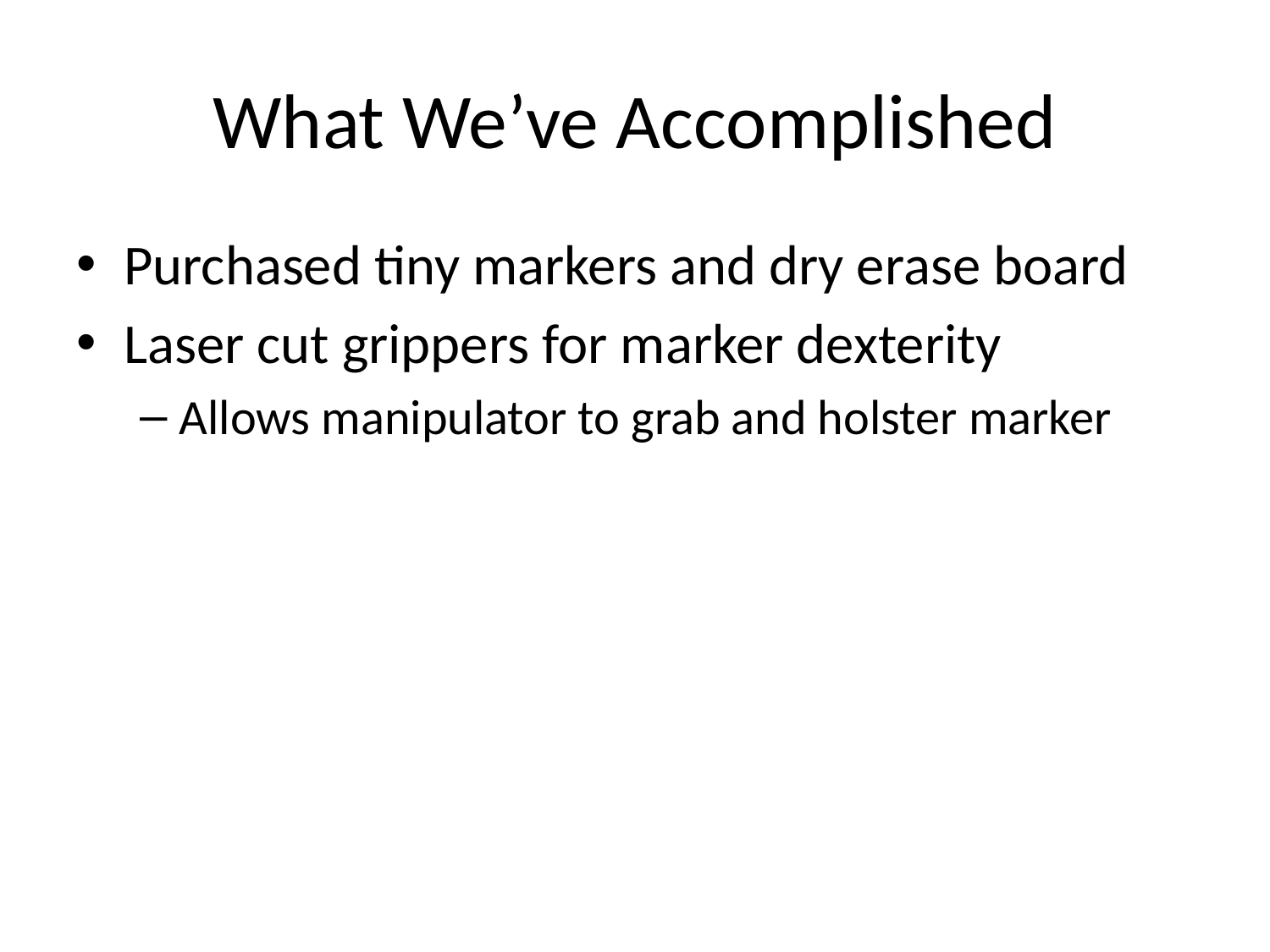

# What We’ve Accomplished
Purchased tiny markers and dry erase board
Laser cut grippers for marker dexterity
Allows manipulator to grab and holster marker